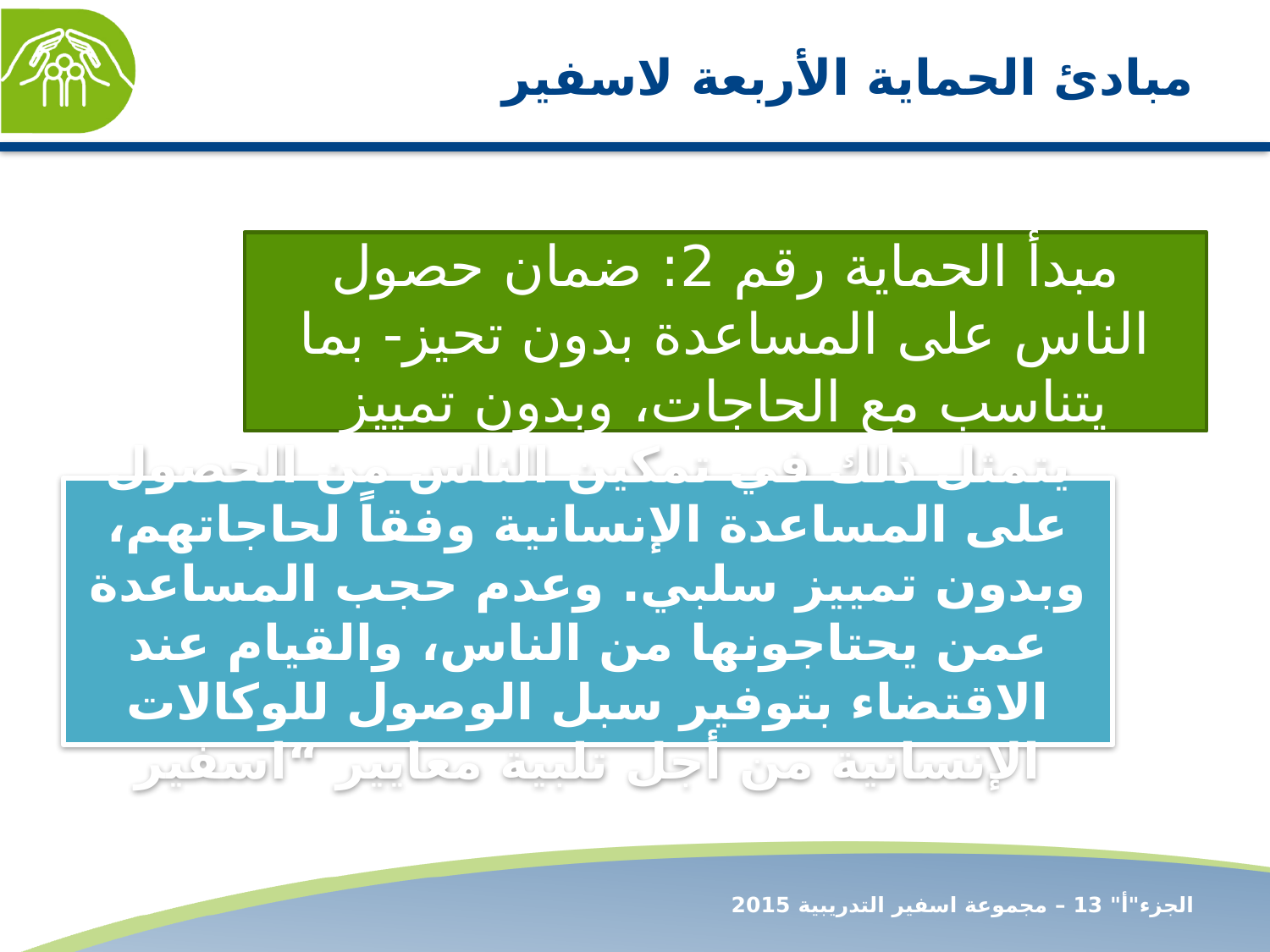

# مبادئ الحماية الأربعة لاسفير
مبدأ الحماية رقم 2: ضمان حصول الناس على المساعدة بدون تحيز- بما يتناسب مع الحاجات، وبدون تمييز
يتمثل ذلك في تمكين الناس من الحصول على المساعدة الإنسانية وفقاً لحاجاتهم، وبدون تمييز سلبي. وعدم حجب المساعدة عمن يحتاجونها من الناس، والقيام عند الاقتضاء بتوفير سبل الوصول للوكالات الإنسانية من أجل تلبية معايير “اسفير
الجزء"أ" 13 – مجموعة اسفير التدريبية 2015